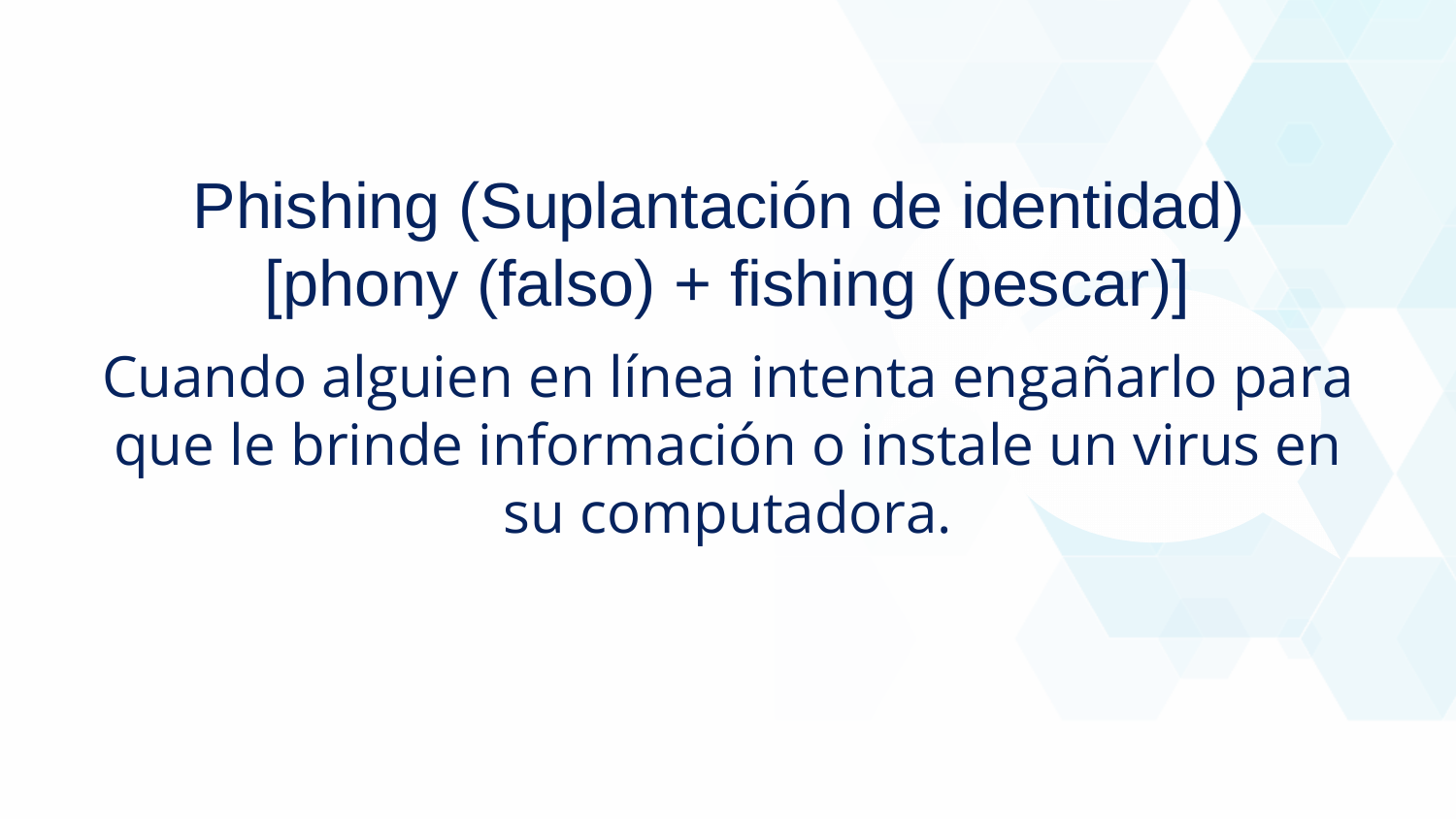

Phishing (Suplantación de identidad)
[phony (falso) + fishing (pescar)]
Cuando alguien en línea intenta engañarlo para que le brinde información o instale un virus en su computadora.